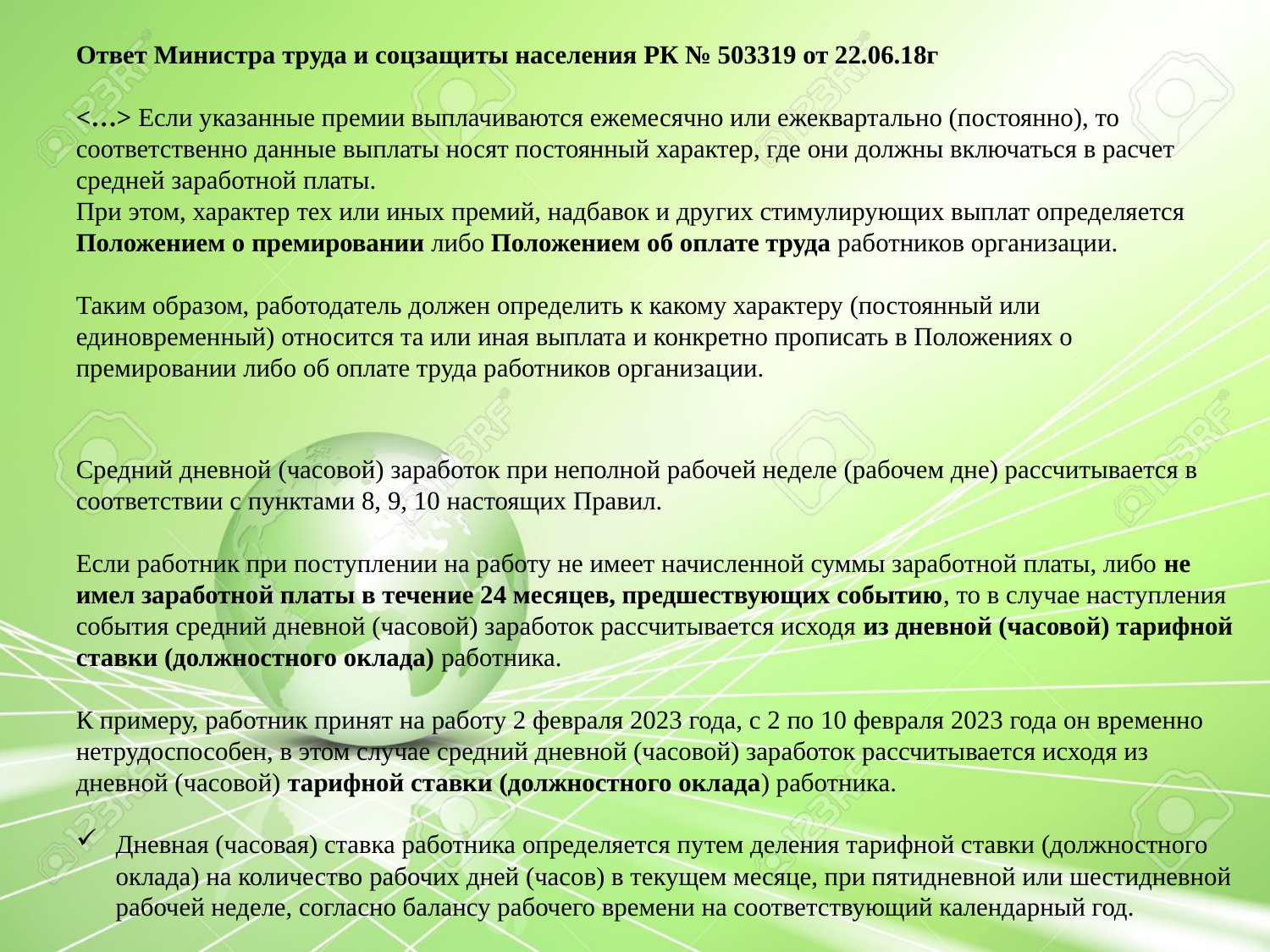

Ответ Министра труда и соцзащиты населения РК № 503319 от 22.06.18г

<…> Если указанные премии выплачиваются ежемесячно или ежеквартально (постоянно), то соответственно данные выплаты носят постоянный характер, где они должны включаться в расчет средней заработной платы.
При этом, характер тех или иных премий, надбавок и других стимулирующих выплат определяется Положением о премировании либо Положением об оплате труда работников организации.

Таким образом, работодатель должен определить к какому характеру (постоянный или единовременный) относится та или иная выплата и конкретно прописать в Положениях о премировании либо об оплате труда работников организации.

Средний дневной (часовой) заработок при неполной рабочей неделе (рабочем дне) рассчитывается в соответствии с пунктами 8, 9, 10 настоящих Правил.

Если работник при поступлении на работу не имеет начисленной суммы заработной платы, либо не имел заработной платы в течение 24 месяцев, предшествующих событию, то в случае наступления события средний дневной (часовой) заработок рассчитывается исходя из дневной (часовой) тарифной ставки (должностного оклада) работника.

К примеру, работник принят на работу 2 февраля 2023 года, с 2 по 10 февраля 2023 года он временно нетрудоспособен, в этом случае средний дневной (часовой) заработок рассчитывается исходя из дневной (часовой) тарифной ставки (должностного оклада) работника.

Дневная (часовая) ставка работника определяется путем деления тарифной ставки (должностного оклада) на количество рабочих дней (часов) в текущем месяце, при пятидневной или шестидневной рабочей неделе, согласно балансу рабочего времени на соответствующий календарный год.